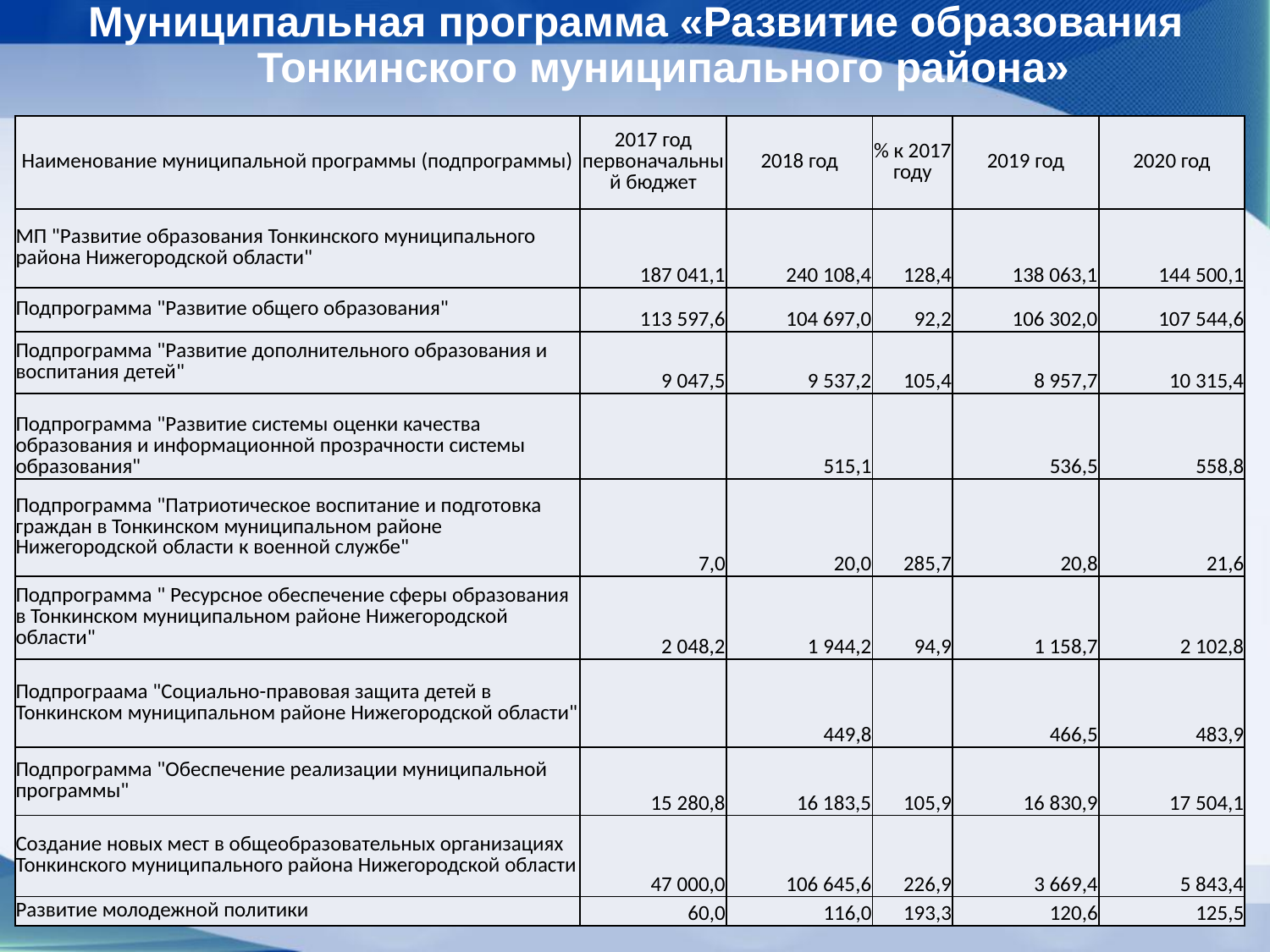

Муниципальная программа «Развитие образования Тонкинского муниципального района»
| Наименование муниципальной программы (подпрограммы) | 2017 год первоначальный бюджет | 2018 год | % к 2017 году | 2019 год | 2020 год |
| --- | --- | --- | --- | --- | --- |
| МП "Развитие образования Тонкинского муниципального района Нижегородской области" | 187 041,1 | 240 108,4 | 128,4 | 138 063,1 | 144 500,1 |
| Подпрограмма "Развитие общего образования" | 113 597,6 | 104 697,0 | 92,2 | 106 302,0 | 107 544,6 |
| Подпрограмма "Развитие дополнительного образования и воспитания детей" | 9 047,5 | 9 537,2 | 105,4 | 8 957,7 | 10 315,4 |
| Подпрограмма "Развитие системы оценки качества образования и информационной прозрачности системы образования" |  | 515,1 |  | 536,5 | 558,8 |
| Подпрограмма "Патриотическое воспитание и подготовка граждан в Тонкинском муниципальном районе Нижегородской области к военной службе" | 7,0 | 20,0 | 285,7 | 20,8 | 21,6 |
| Подпрограмма " Ресурсное обеспечение сферы образования в Тонкинском муниципальном районе Нижегородской области" | 2 048,2 | 1 944,2 | 94,9 | 1 158,7 | 2 102,8 |
| Подпрограама "Социально-правовая защита детей в Тонкинском муниципальном районе Нижегородской области" |  | 449,8 |  | 466,5 | 483,9 |
| Подпрограмма "Обеспечение реализации муниципальной программы" | 15 280,8 | 16 183,5 | 105,9 | 16 830,9 | 17 504,1 |
| Создание новых мест в общеобразовательных организациях Тонкинского муниципального района Нижегородской области | 47 000,0 | 106 645,6 | 226,9 | 3 669,4 | 5 843,4 |
| Развитие молодежной политики | 60,0 | 116,0 | 193,3 | 120,6 | 125,5 |